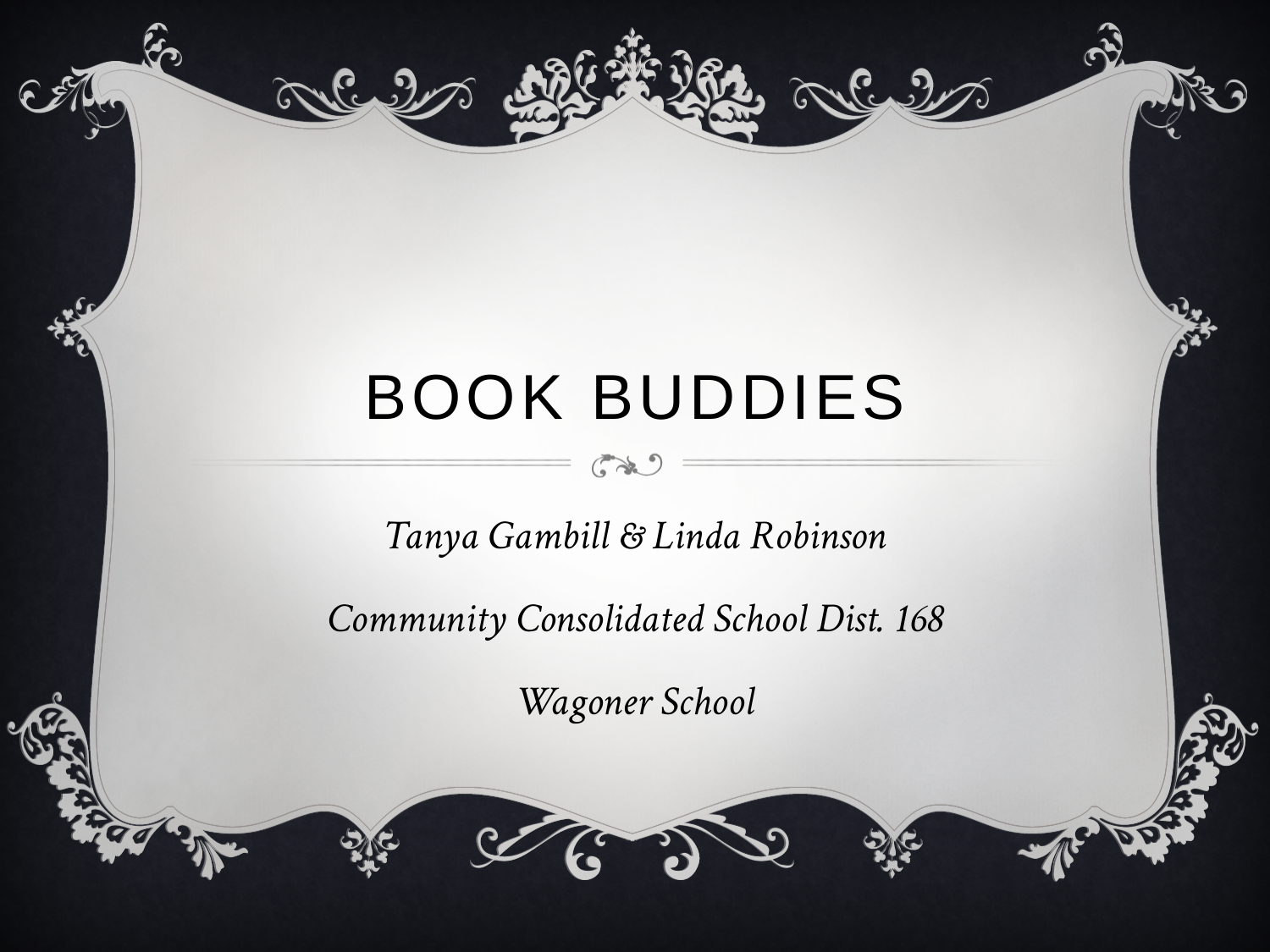

# Book buddies
Tanya Gambill & Linda Robinson
Community Consolidated School Dist. 168
Wagoner School